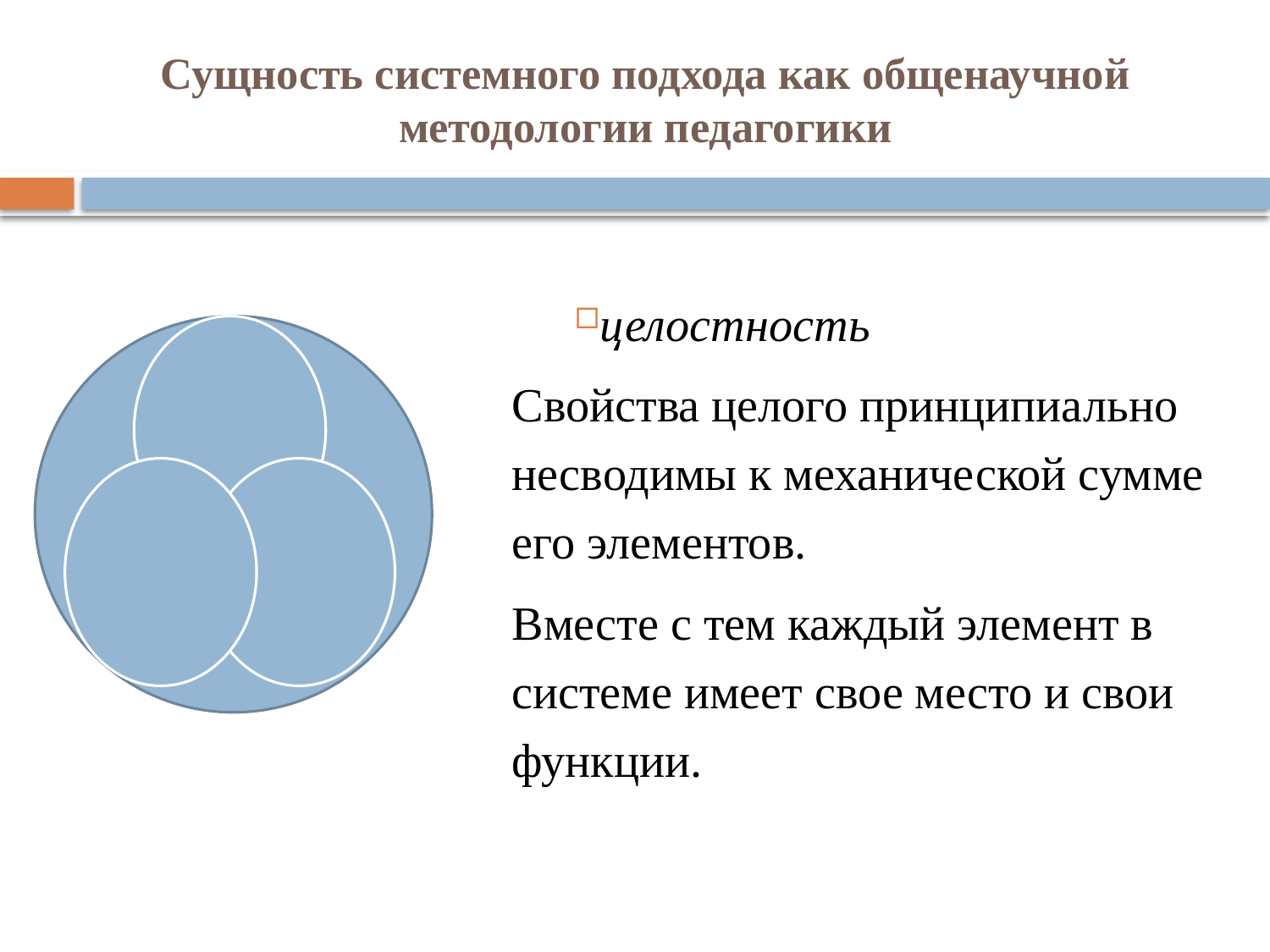

# Сущность системного подхода как общенаучной методологии педагогики
целостность
Свойства целого принципиально несводимы к механической сумме его элементов.
Вместе с тем каждый элемент в системе имеет свое место и свои функции.